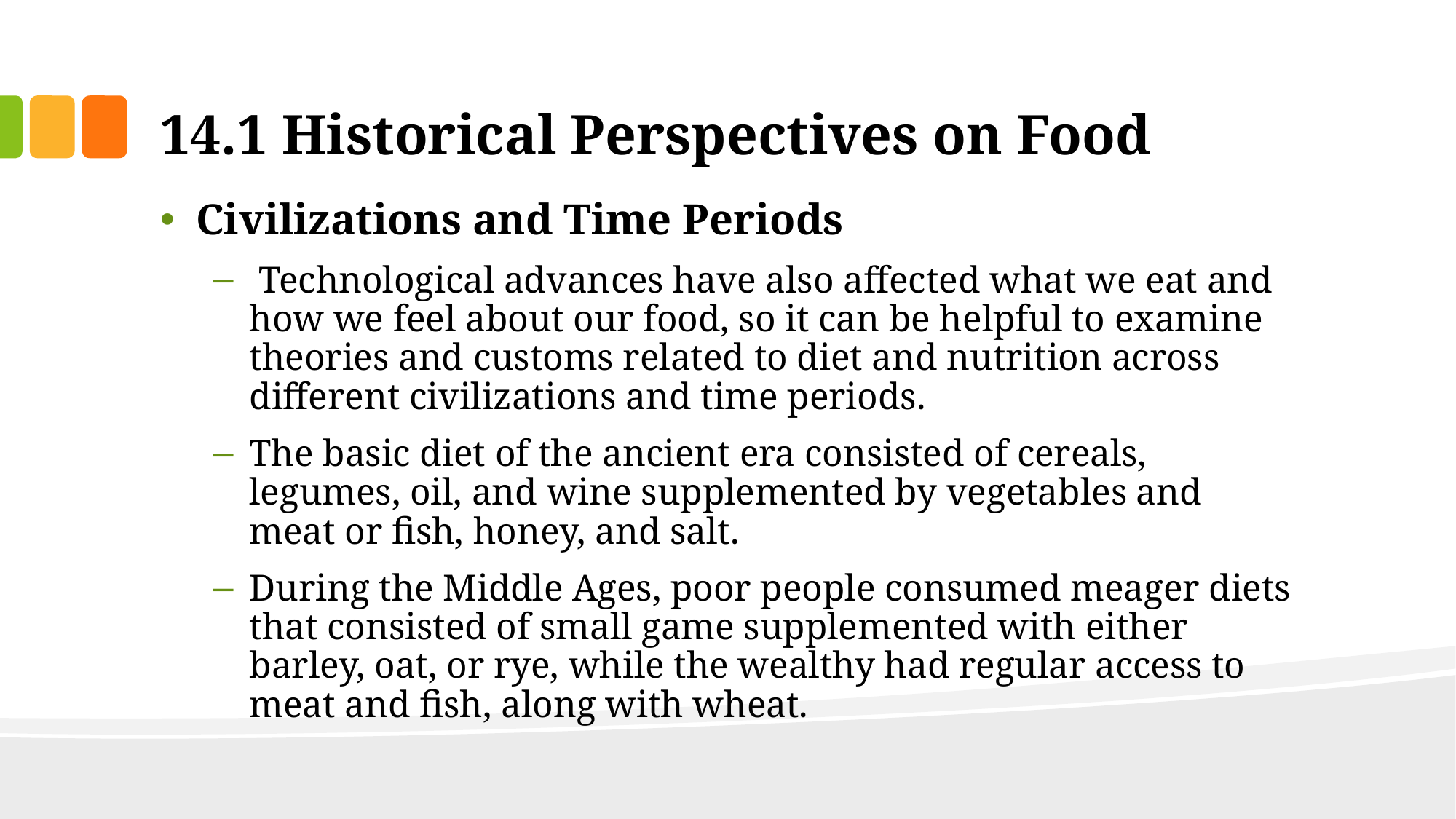

# 14.1 Historical Perspectives on Food
Civilizations and Time Periods
 Technological advances have also affected what we eat and how we feel about our food, so it can be helpful to examine theories and customs related to diet and nutrition across different civilizations and time periods.
The basic diet of the ancient era consisted of cereals, legumes, oil, and wine supplemented by vegetables and meat or fish, honey, and salt.
During the Middle Ages, poor people consumed meager diets that consisted of small game supplemented with either barley, oat, or rye, while the wealthy had regular access to meat and fish, along with wheat.